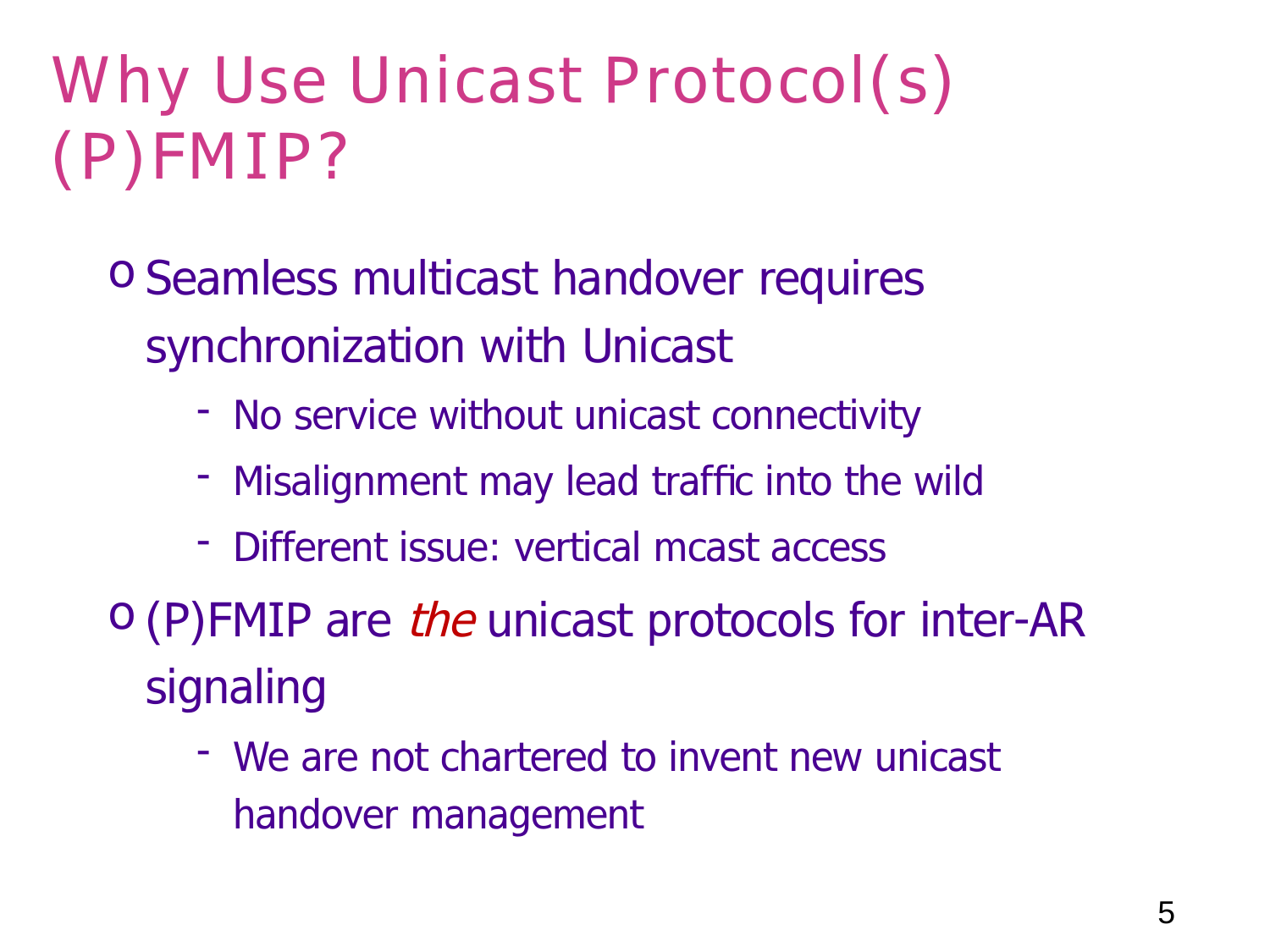

# Why Use Unicast Protocol(s) (P)FMIP?
Seamless multicast handover requires synchronization with Unicast
No service without unicast connectivity
Misalignment may lead traffic into the wild
Different issue: vertical mcast access
(P)FMIP are the unicast protocols for inter-AR signaling
We are not chartered to invent new unicast handover management
5